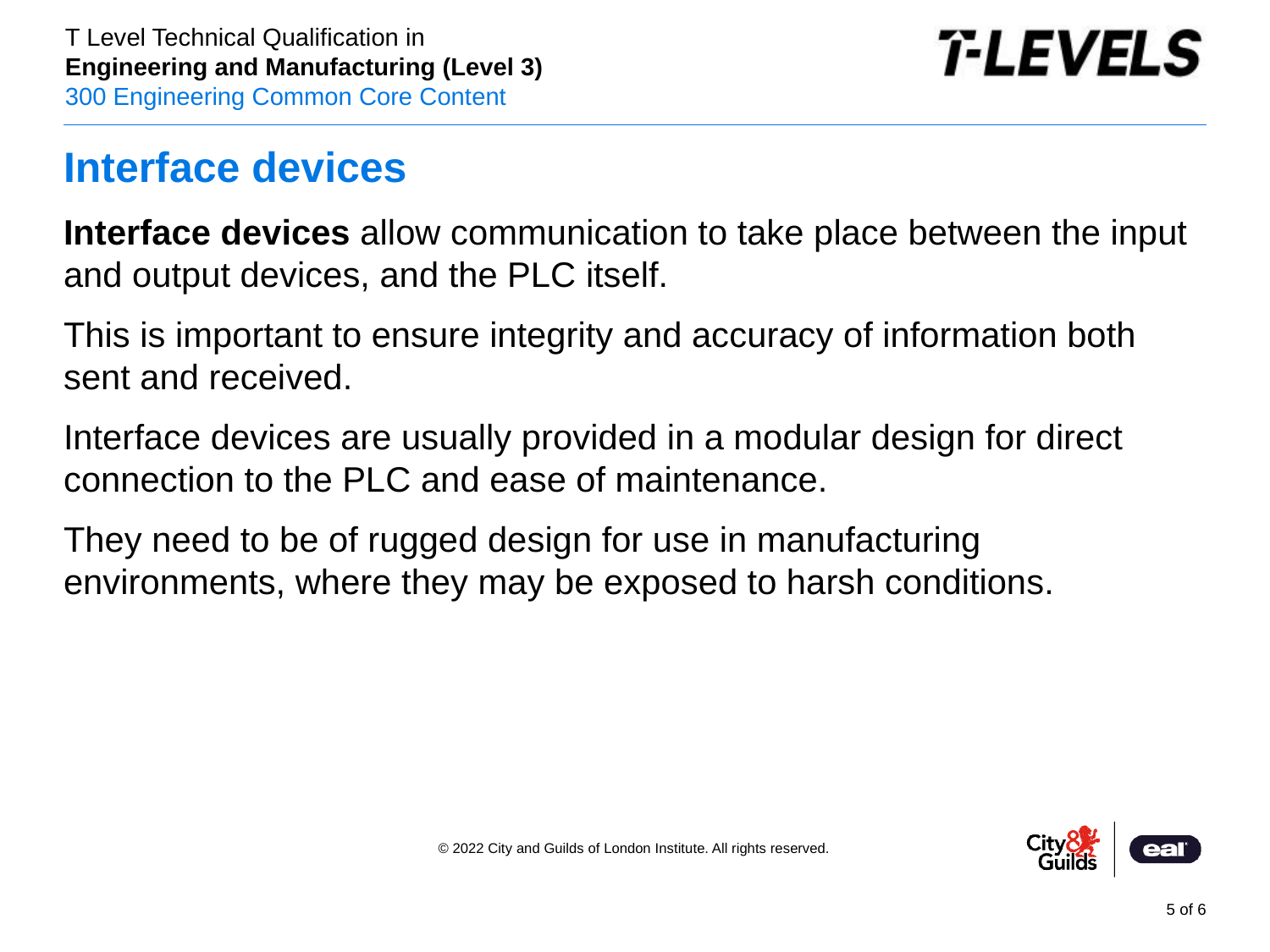

# Interface devices
Interface devices allow communication to take place between the input and output devices, and the PLC itself.
This is important to ensure integrity and accuracy of information both sent and received.
Interface devices are usually provided in a modular design for direct connection to the PLC and ease of maintenance.
They need to be of rugged design for use in manufacturing environments, where they may be exposed to harsh conditions.